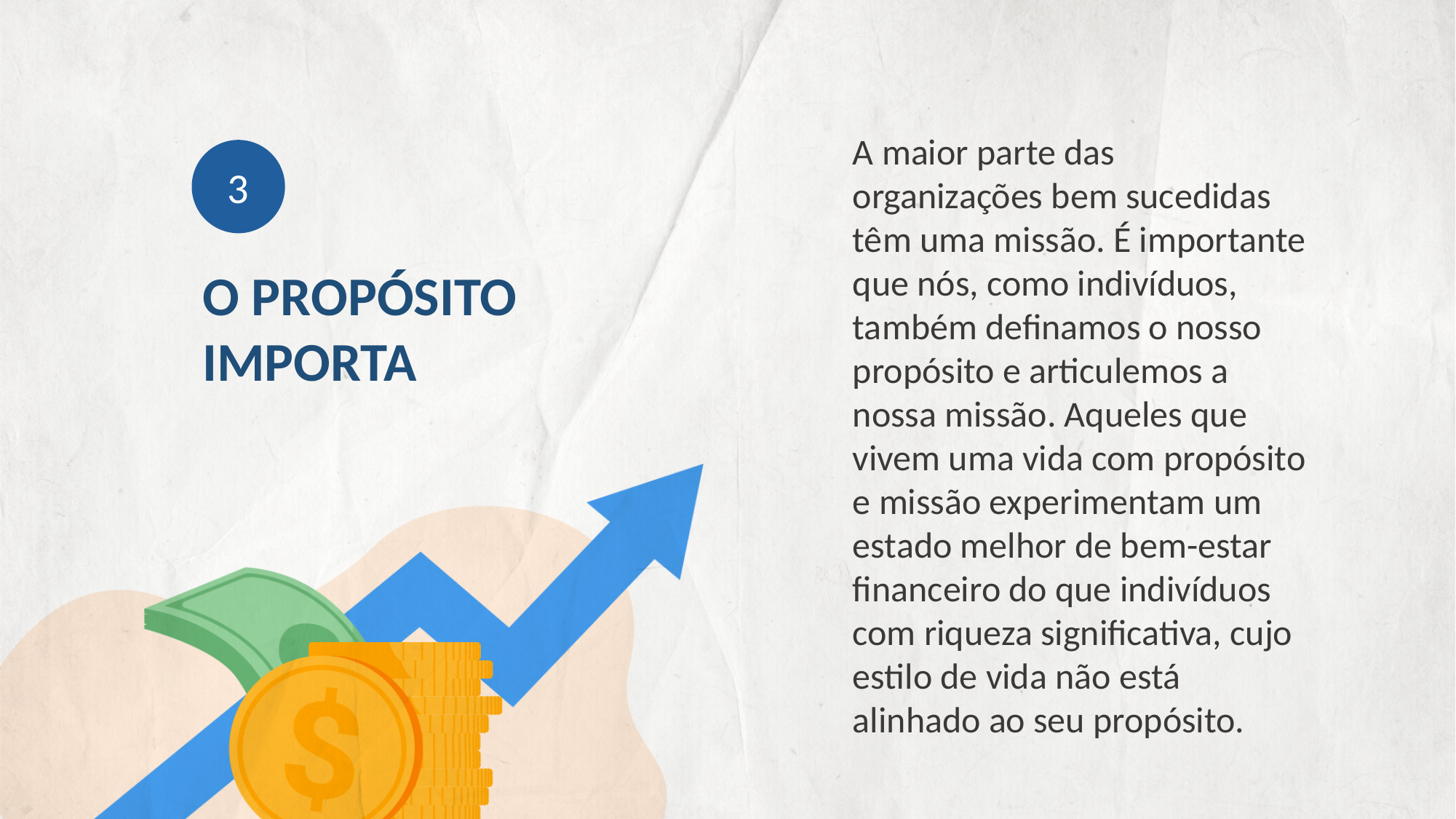

A maior parte das organizações bem sucedidas têm uma missão. É importante que nós, como indivíduos, também definamos o nosso propósito e articulemos a nossa missão. Aqueles que vivem uma vida com propósito e missão experimentam um estado melhor de bem-estar financeiro do que indivíduos com riqueza significativa, cujo estilo de vida não está alinhado ao seu propósito.
3

O PROPÓSITO IMPORTA